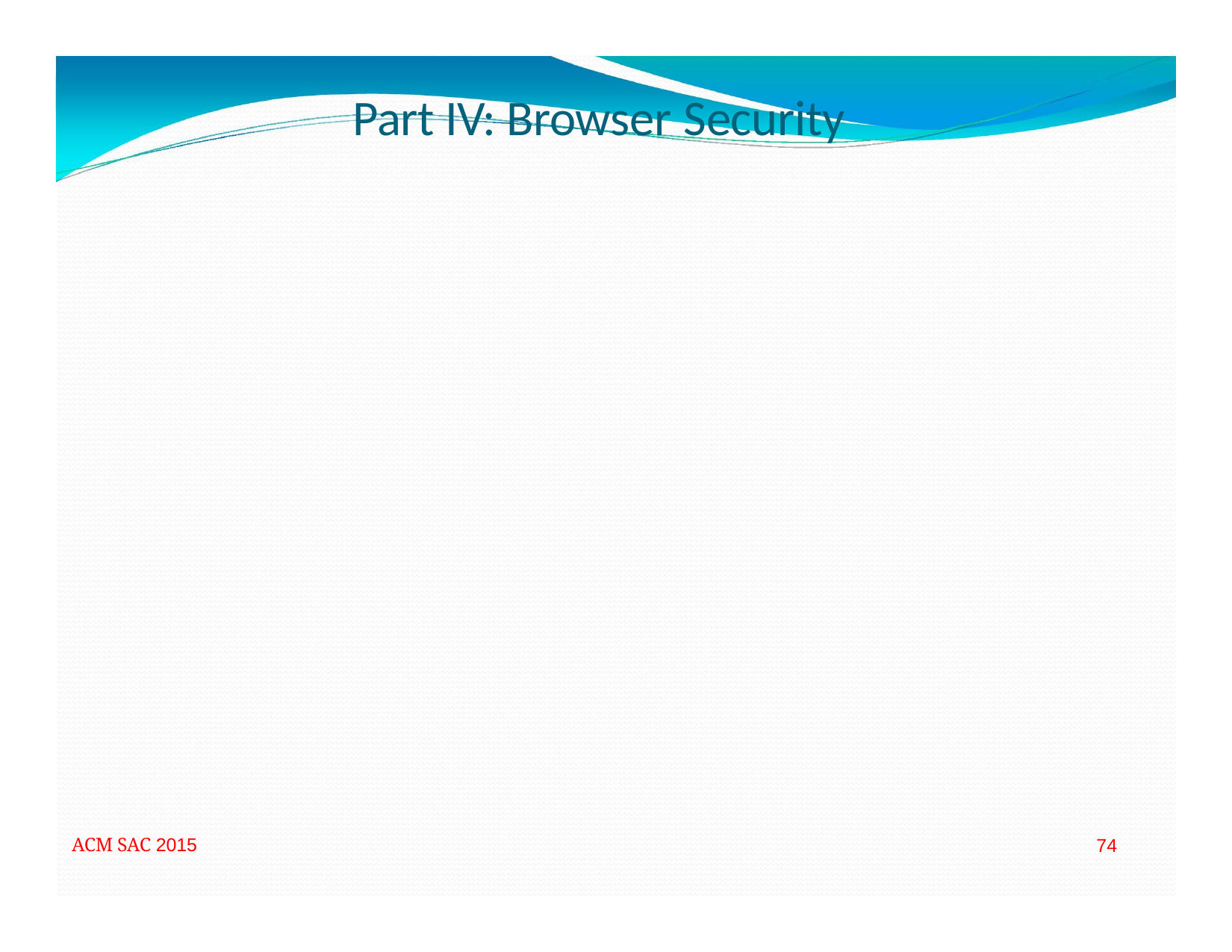

# Part IV: Browser Security
ACM SAC 2015
74